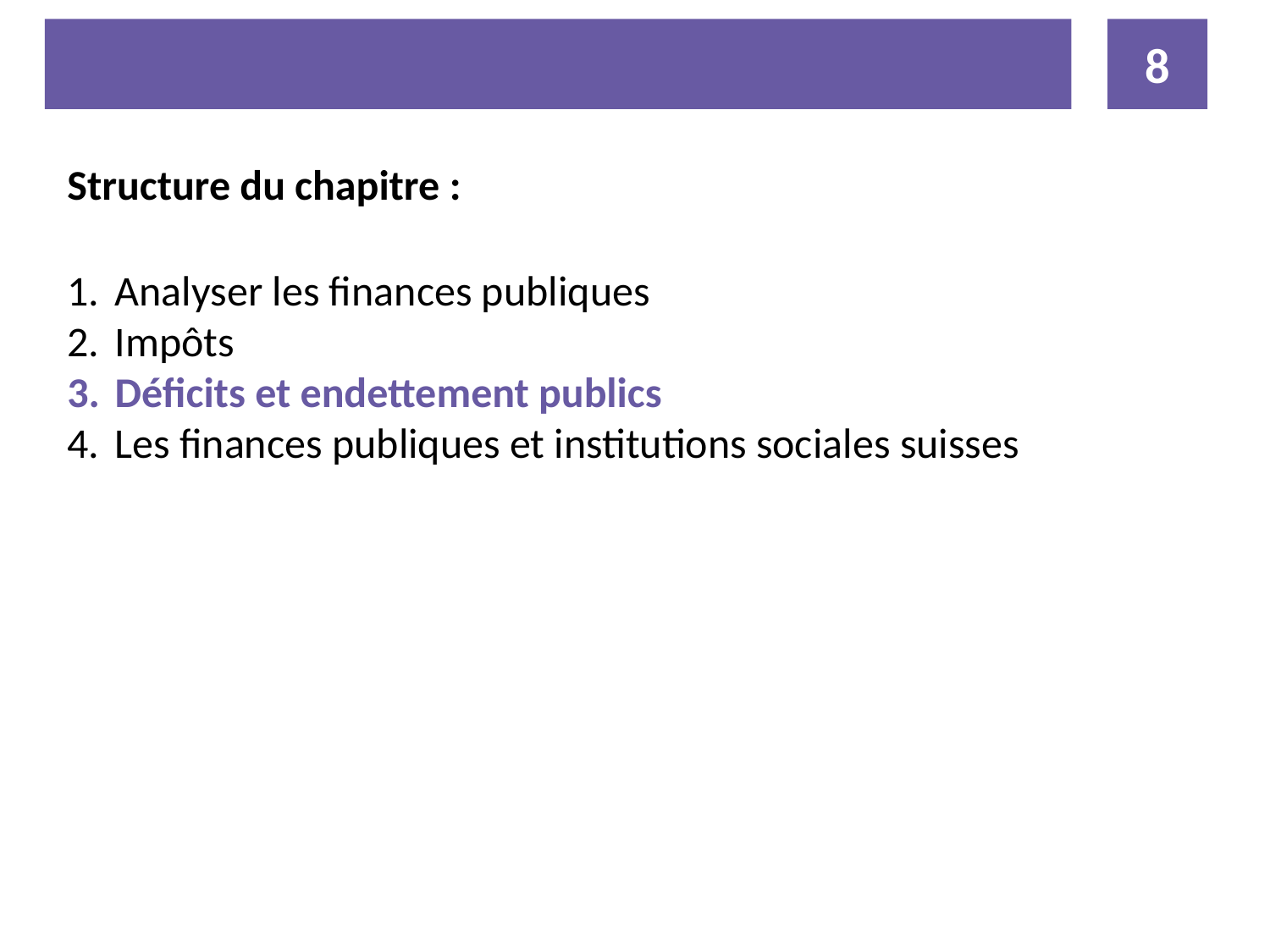

8

Structure du chapitre :

Analyser les finances publiques
Impôts
Déficits et endettement publics
Les finances publiques et institutions sociales suisses